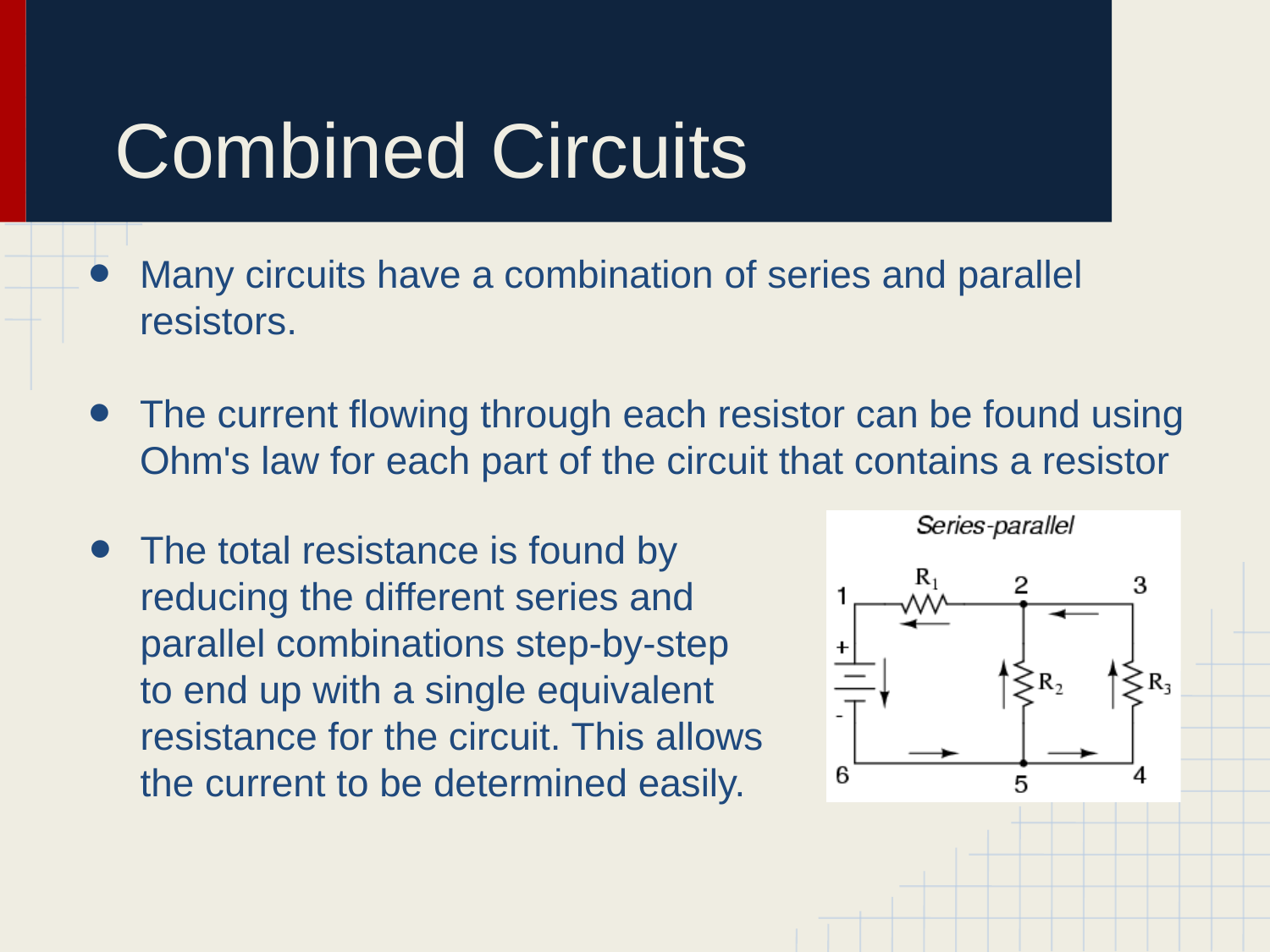

# Combined Circuits
Many circuits have a combination of series and parallel resistors.

The current flowing through each resistor can be found using Ohm's law for each part of the circuit that contains a resistor

The total resistance is found by reducing the different series and parallel combinations step-by-step to end up with a single equivalent resistance for the circuit. This allows the current to be determined easily.